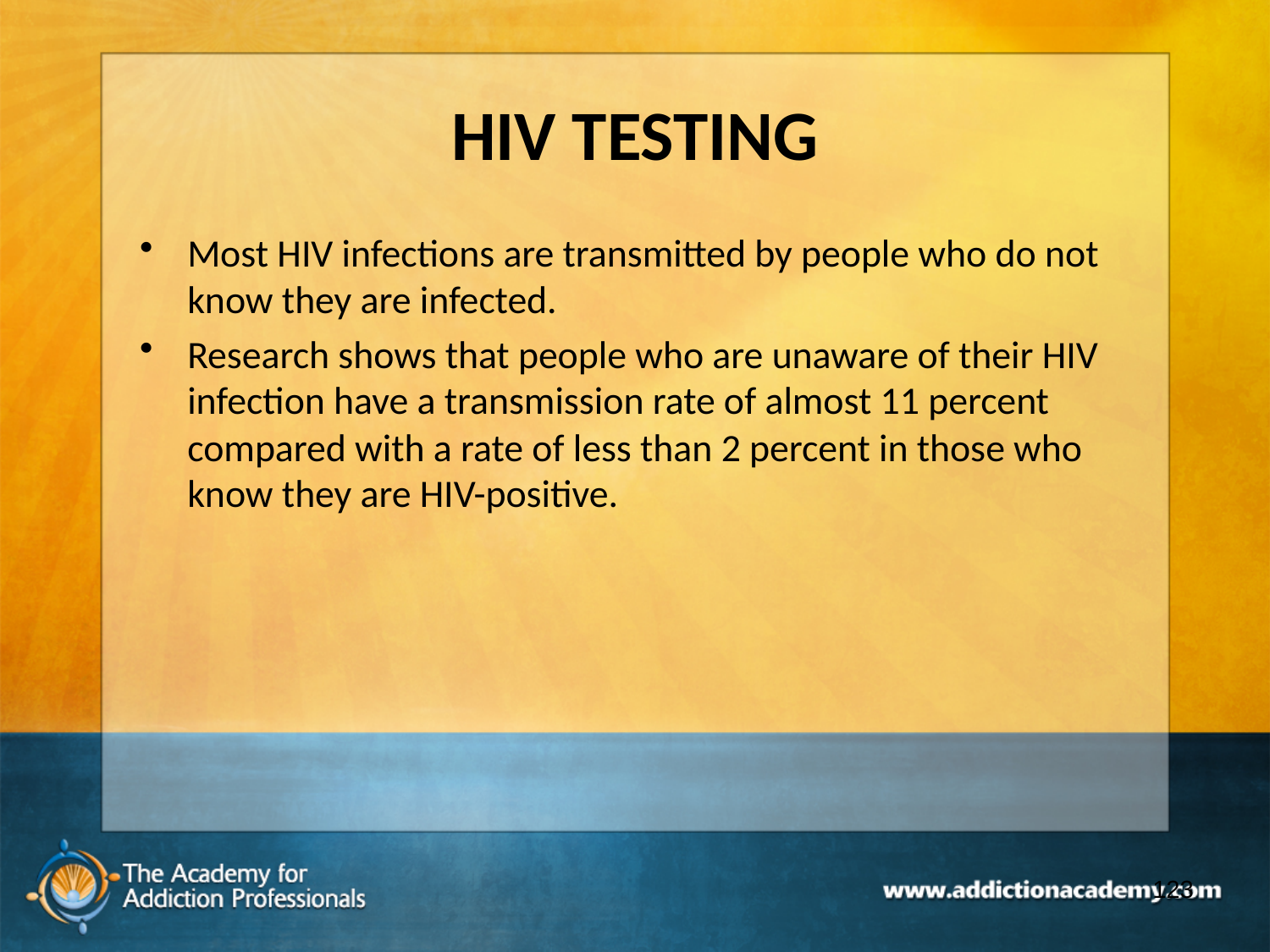

# HIV TESTING
Most HIV infections are transmitted by people who do not know they are infected.
Research shows that people who are unaware of their HIV infection have a transmission rate of almost 11 percent compared with a rate of less than 2 percent in those who know they are HIV-positive.
123